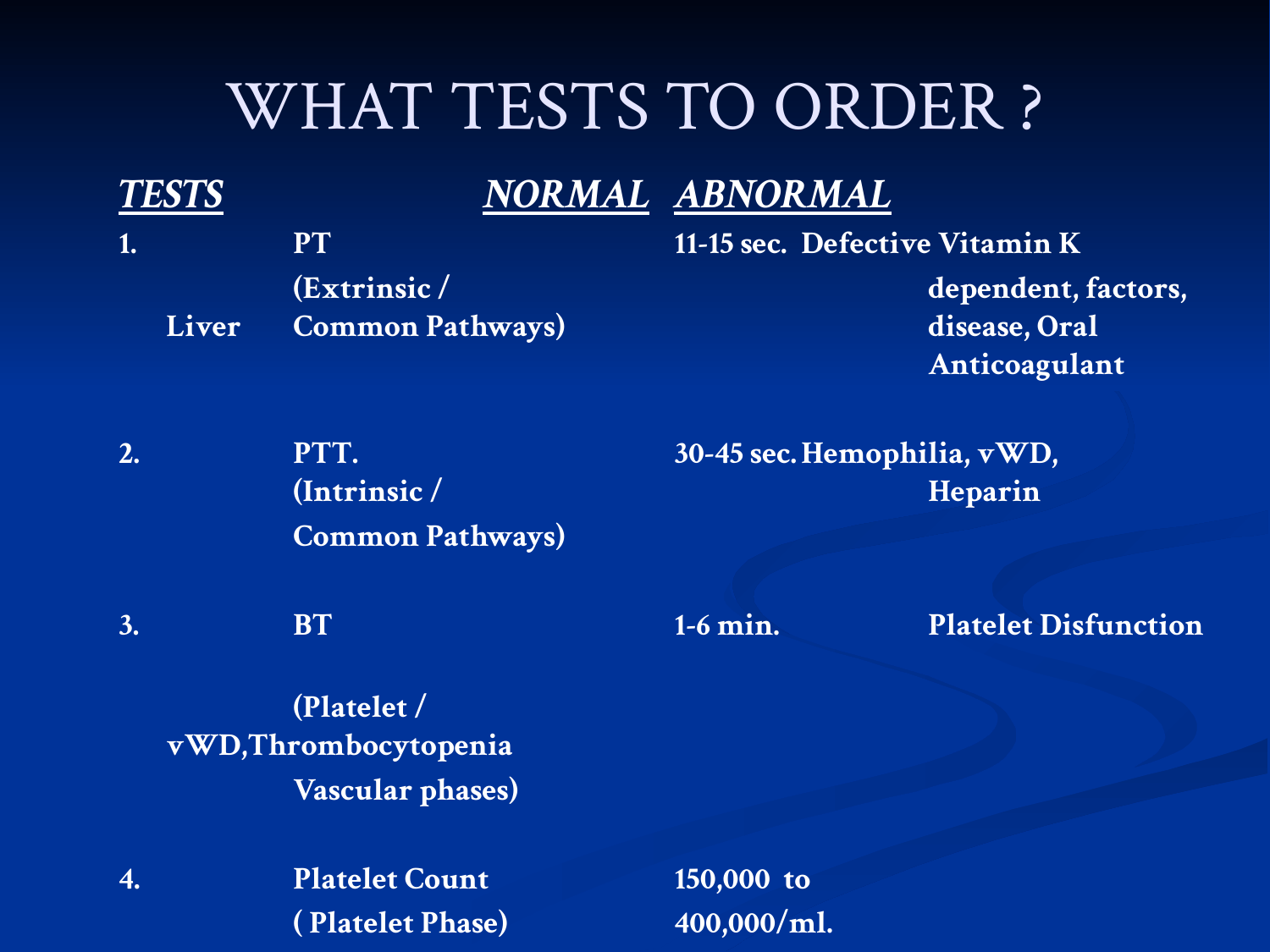

# WHAT TESTS TO ORDER ?
TESTS		        NORMAL	ABNORMAL
1.		PT			11-15 sec.	Defective Vitamin K
		(Extrinsic /				dependent, factors, Liver 	Common Pathways)			disease, Oral 							Anticoagulant

2. 		PTT.			30-45 sec.	Hemophilia, vWD, 		(Intrinsic / 		 		Heparin
		Common Pathways)

3. 		BT			1-6 min.		Platelet Disfunction
		(Platelet /					vWD,Thrombocytopenia
		Vascular phases)

4.		Platelet Count		150,000  to
		( Platelet Phase)		400,000/ml.